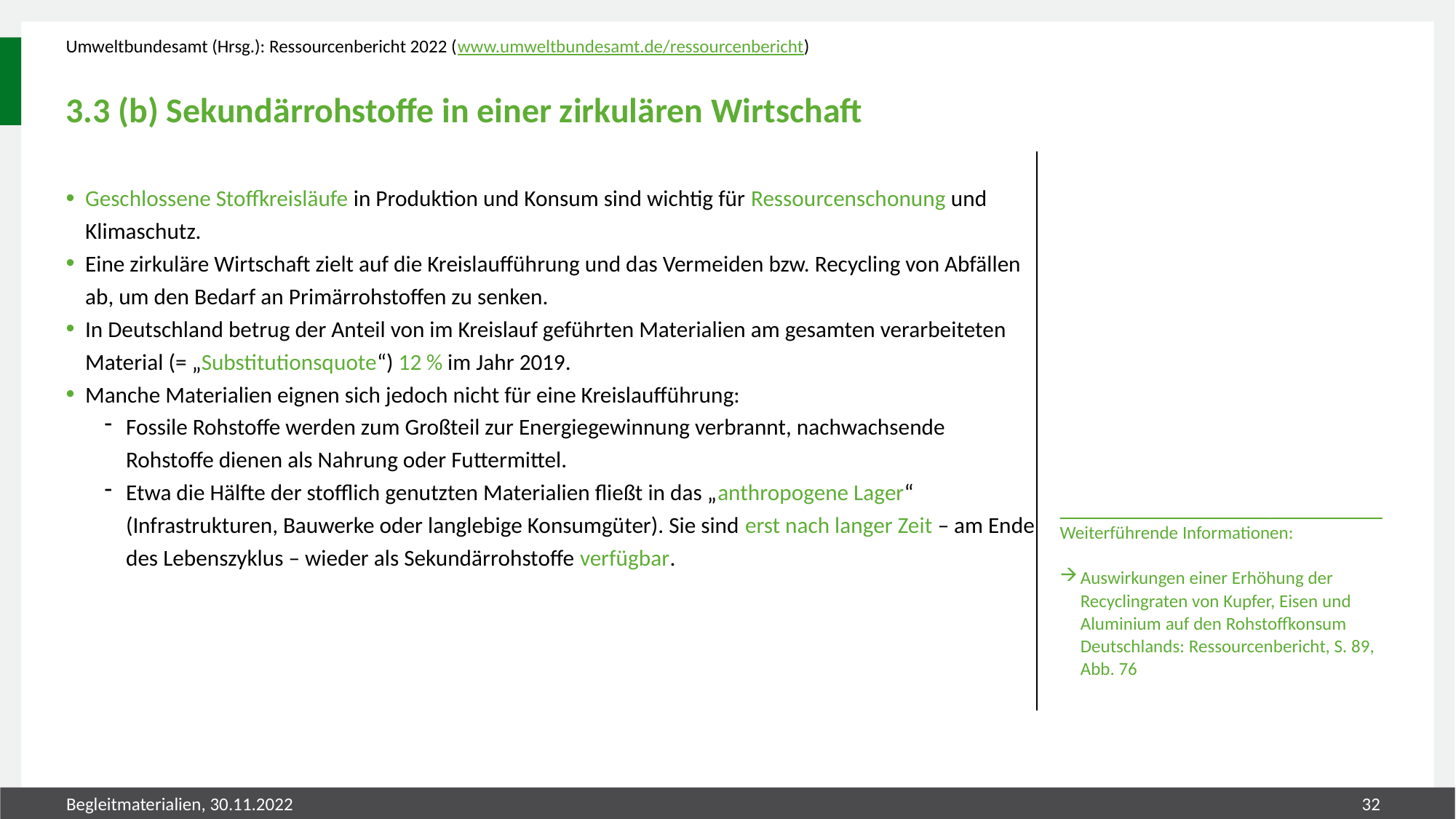

Umweltbundesamt (Hrsg.): Ressourcenbericht 2022 (www.umweltbundesamt.de/ressourcenbericht)
# 3.3 (b) Sekundärrohstoffe in einer zirkulären Wirtschaft
Geschlossene Stoffkreisläufe in Produktion und Konsum sind wichtig für Ressourcenschonung und Klimaschutz.
Eine zirkuläre Wirtschaft zielt auf die Kreislaufführung und das Vermeiden bzw. Recycling von Abfällen ab, um den Bedarf an Primärrohstoffen zu senken.
In Deutschland betrug der Anteil von im Kreislauf geführten Materialien am gesamten verarbeiteten Material (= „Substitutionsquote“) 12 % im Jahr 2019.
Manche Materialien eignen sich jedoch nicht für eine Kreislaufführung:
Fossile Rohstoffe werden zum Großteil zur Energiegewinnung verbrannt, nachwachsende Rohstoffe dienen als Nahrung oder Futtermittel.
Etwa die Hälfte der stofflich genutzten Materialien fließt in das „anthropogene Lager“ (Infrastrukturen, Bauwerke oder langlebige Konsumgüter). Sie sind erst nach langer Zeit – am Ende des Lebenszyklus – wieder als Sekundärrohstoffe verfügbar.

_______________________ ____________
Weiterführende Informationen:

Auswirkungen einer Erhöhung der Recyclingraten von Kupfer, Eisen und Aluminium auf den Rohstoffkonsum Deutschlands: Ressourcenbericht, S. 89, Abb. 76

Begleitmaterialien, 30.11.2022
32